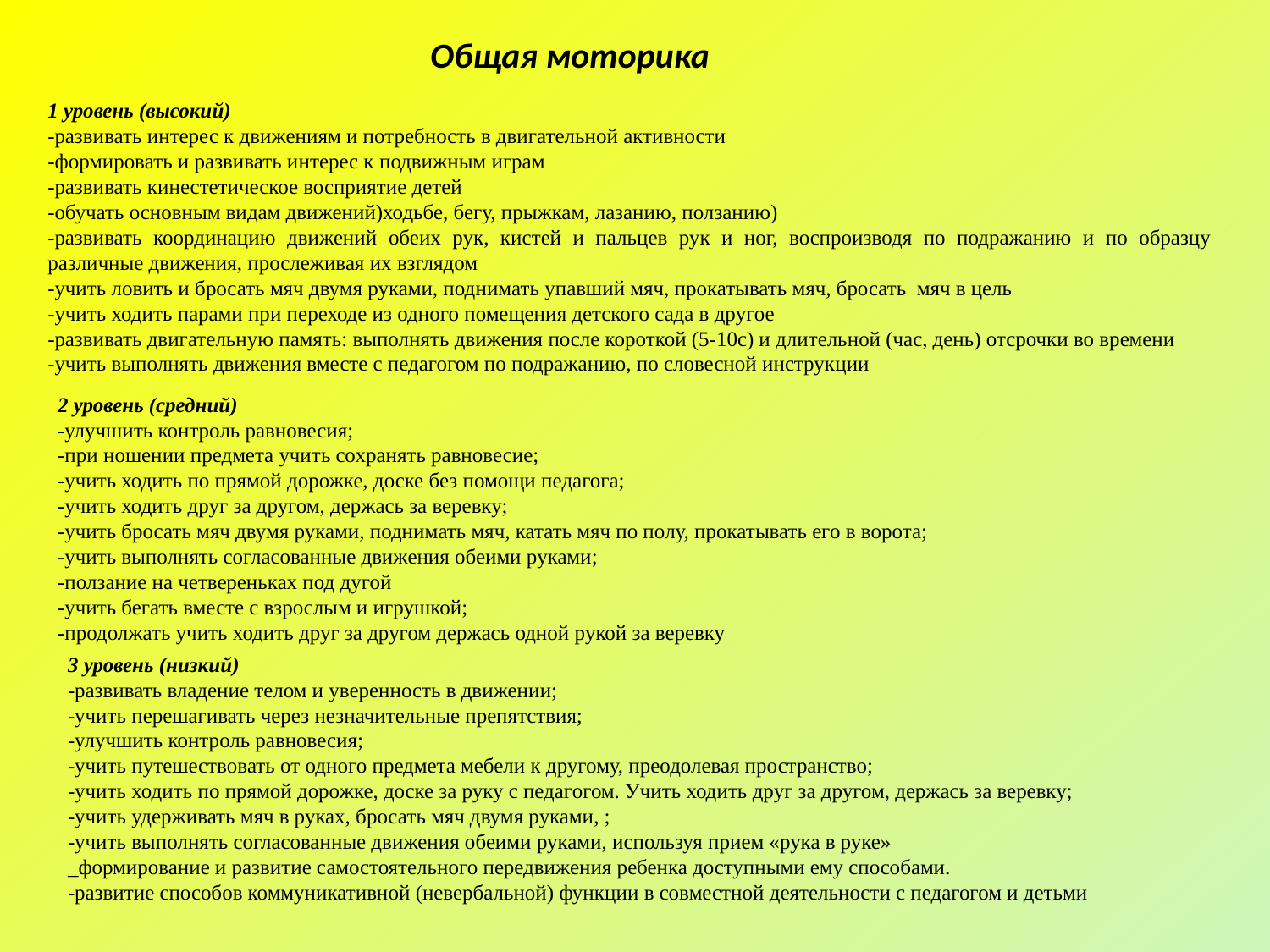

Общая моторика
1 уровень (высокий)
-развивать интерес к движениям и потребность в двигательной активности
-формировать и развивать интерес к подвижным играм
-развивать кинестетическое восприятие детей
-обучать основным видам движений)ходьбе, бегу, прыжкам, лазанию, ползанию)
-развивать координацию движений обеих рук, кистей и пальцев рук и ног, воспроизводя по подражанию и по образцу различные движения, прослеживая их взглядом
-учить ловить и бросать мяч двумя руками, поднимать упавший мяч, прокатывать мяч, бросать  мяч в цель
-учить ходить парами при переходе из одного помещения детского сада в другое
-развивать двигательную память: выполнять движения после короткой (5-10с) и длительной (час, день) отсрочки во времени
-учить выполнять движения вместе с педагогом по подражанию, по словесной инструкции
2 уровень (средний)
-улучшить контроль равновесия;
-при ношении предмета учить сохранять равновесие;
-учить ходить по прямой дорожке, доске без помощи педагога;
-учить ходить друг за другом, держась за веревку;
-учить бросать мяч двумя руками, поднимать мяч, катать мяч по полу, прокатывать его в ворота;
-учить выполнять согласованные движения обеими руками;
-ползание на четвереньках под дугой
-учить бегать вместе с взрослым и игрушкой;
-продолжать учить ходить друг за другом держась одной рукой за веревку
3 уровень (низкий)
-развивать владение телом и уверенность в движении;
-учить перешагивать через незначительные препятствия;
-улучшить контроль равновесия;
-учить путешествовать от одного предмета мебели к другому, преодолевая пространство;
-учить ходить по прямой дорожке, доске за руку с педагогом. Учить ходить друг за другом, держась за веревку;
-учить удерживать мяч в руках, бросать мяч двумя руками, ;
-учить выполнять согласованные движения обеими руками, используя прием «рука в руке»
_формирование и развитие самостоятельного передвижения ребенка доступными ему способами.
-развитие способов коммуникативной (невербальной) функции в совместной деятельности с педагогом и детьми